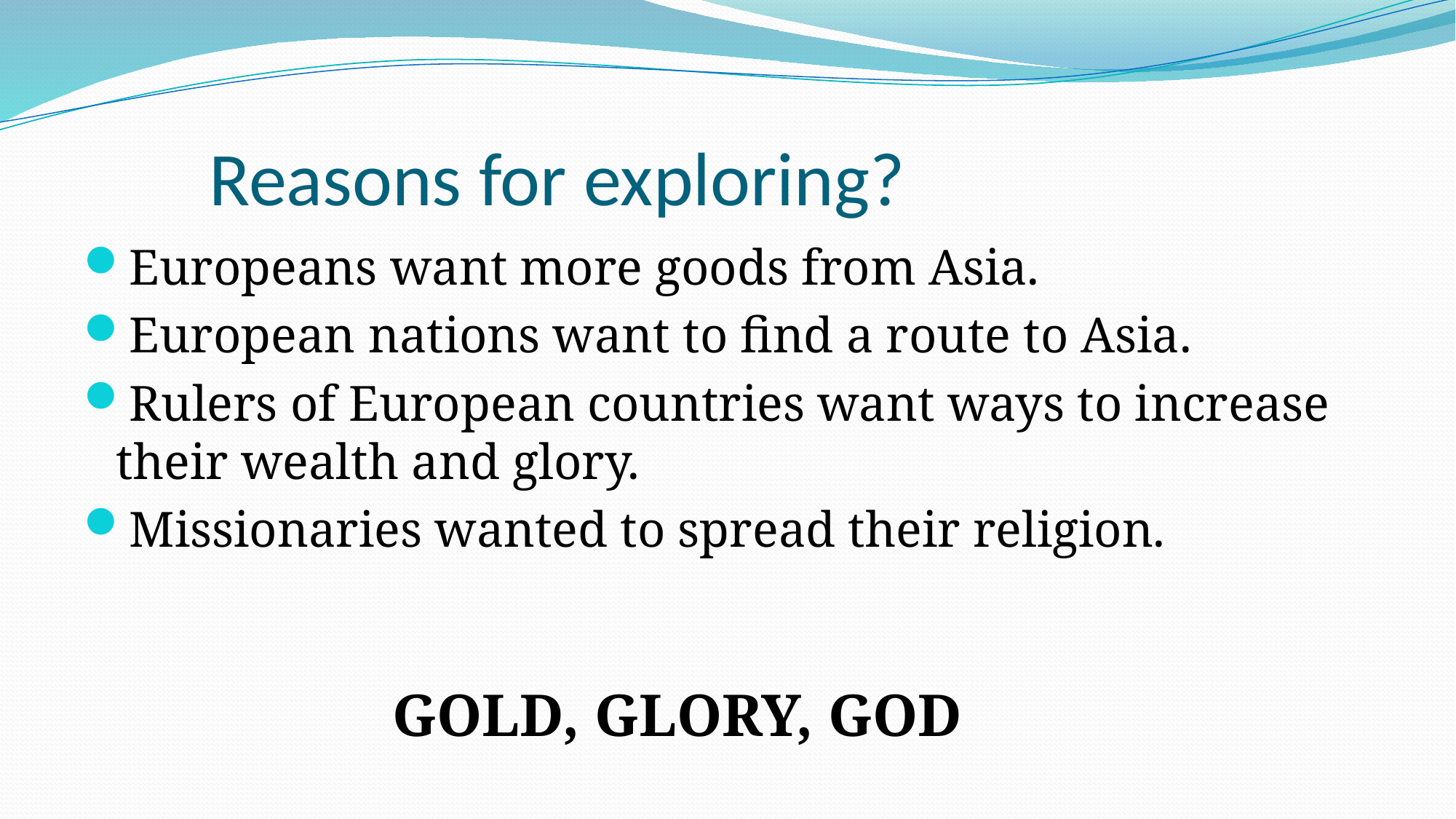

# Reasons for exploring?
Europeans want more goods from Asia.
European nations want to find a route to Asia.
Rulers of European countries want ways to increase their wealth and glory.
Missionaries wanted to spread their religion.

GOLD, GLORY, GOD